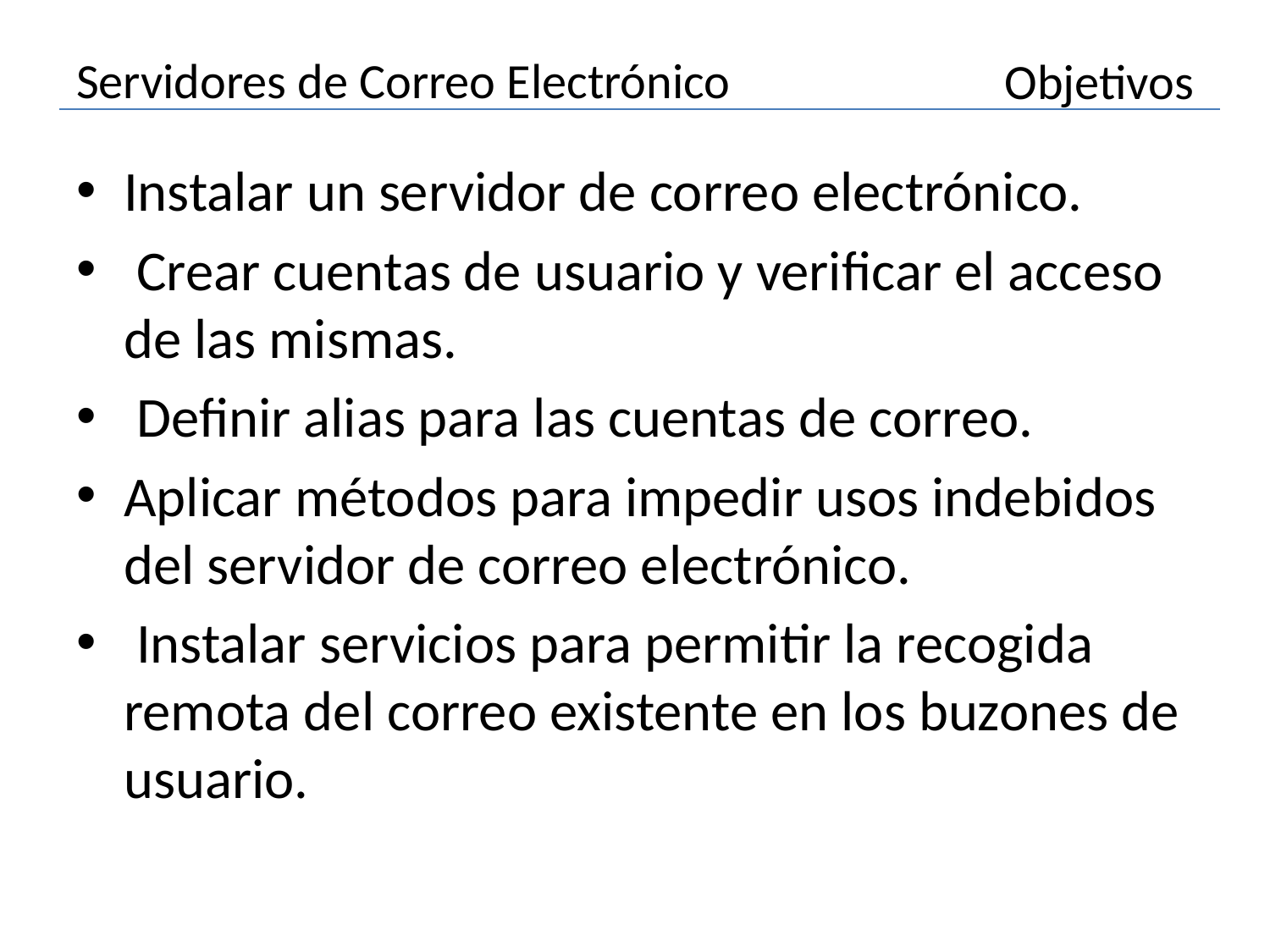

# Servidores de Correo Electrónico
Objetivos
Instalar un servidor de correo electrónico.
 Crear cuentas de usuario y verificar el acceso de las mismas.
 Definir alias para las cuentas de correo.
Aplicar métodos para impedir usos indebidos del servidor de correo electrónico.
 Instalar servicios para permitir la recogida remota del correo existente en los buzones de usuario.